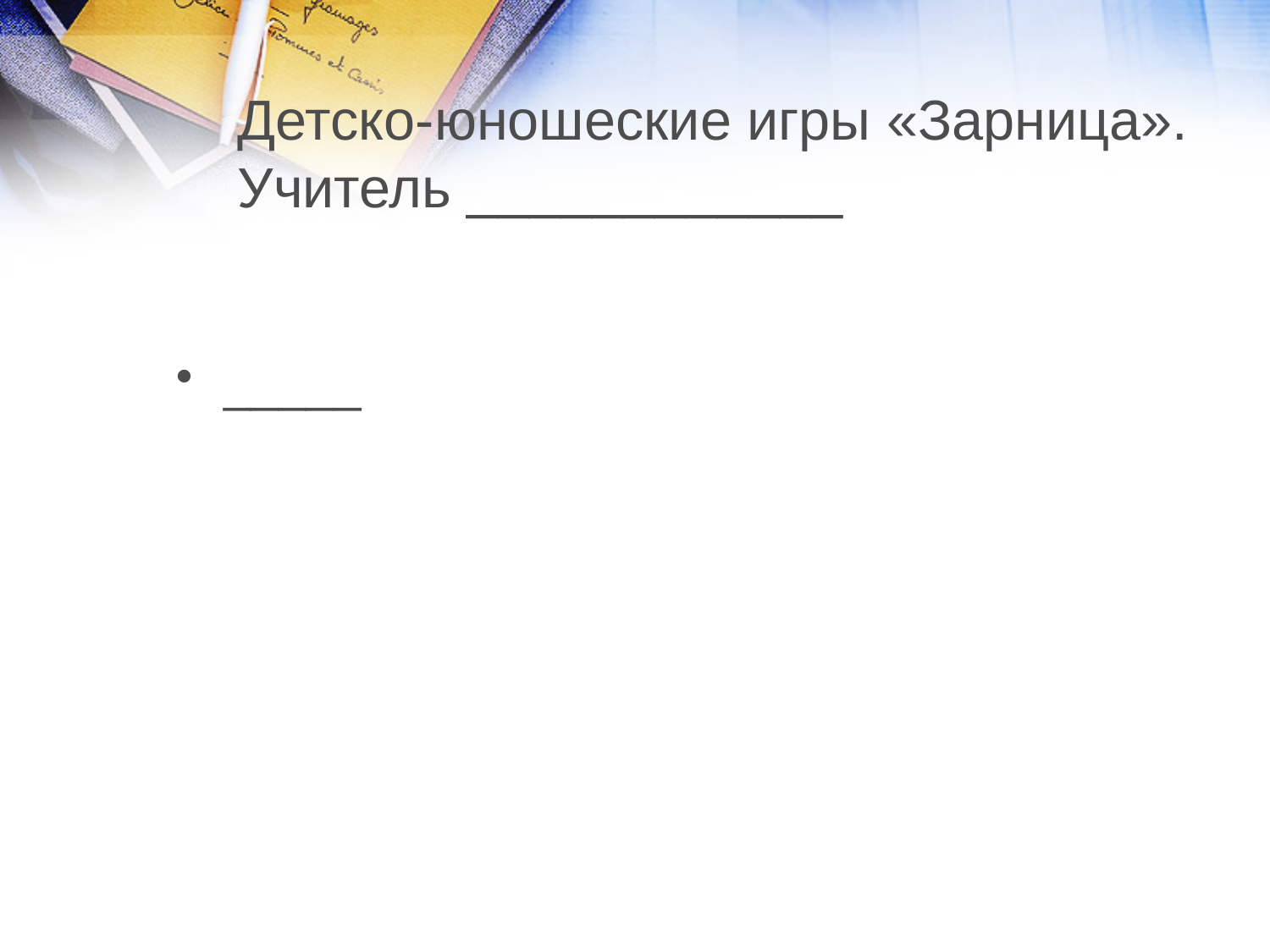

# Детско-юношеские игры «Зарница». Учитель ____________
_____